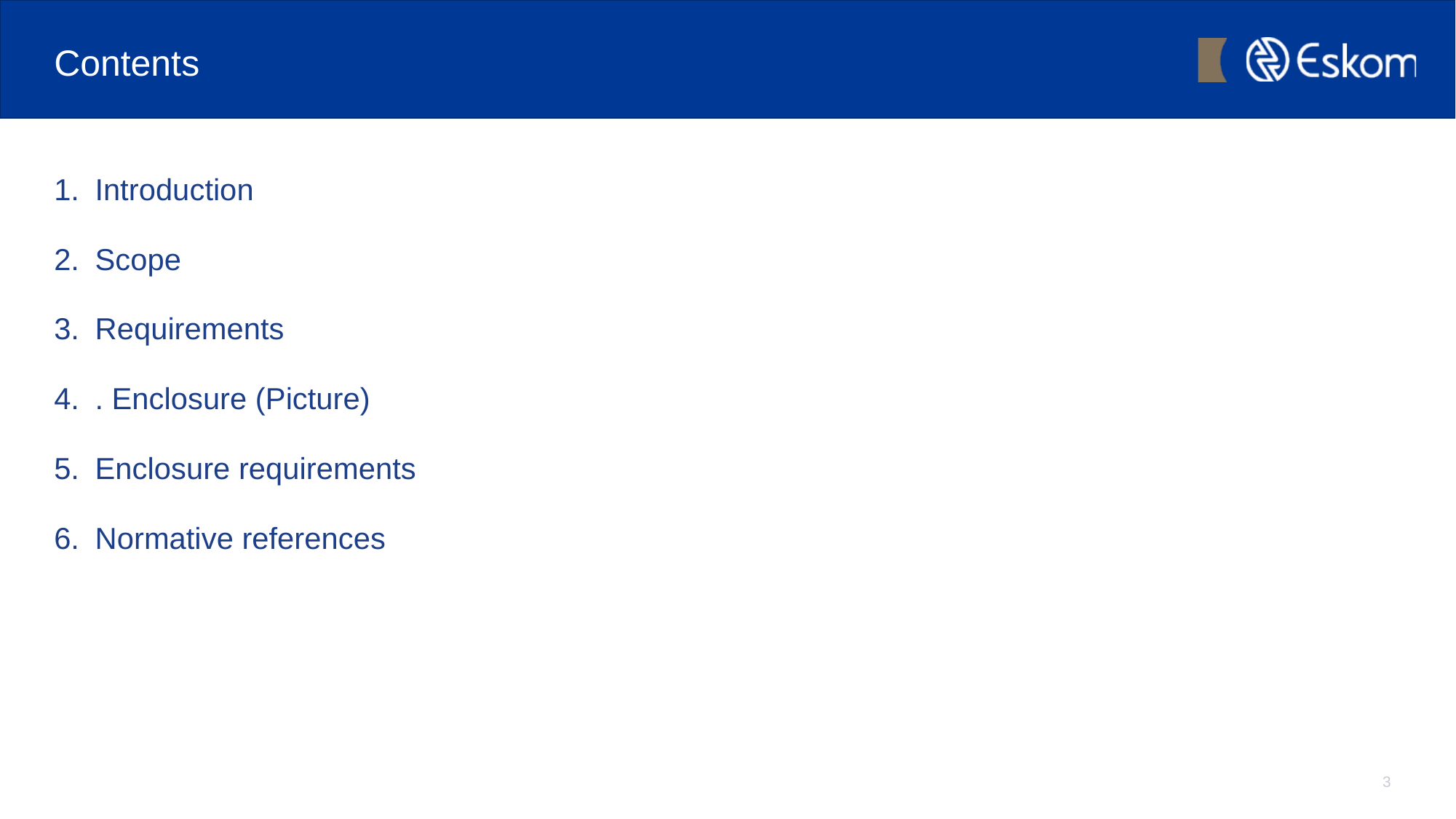

# Contents
Introduction
Scope
Requirements
. Enclosure (Picture)
Enclosure requirements
Normative references

3